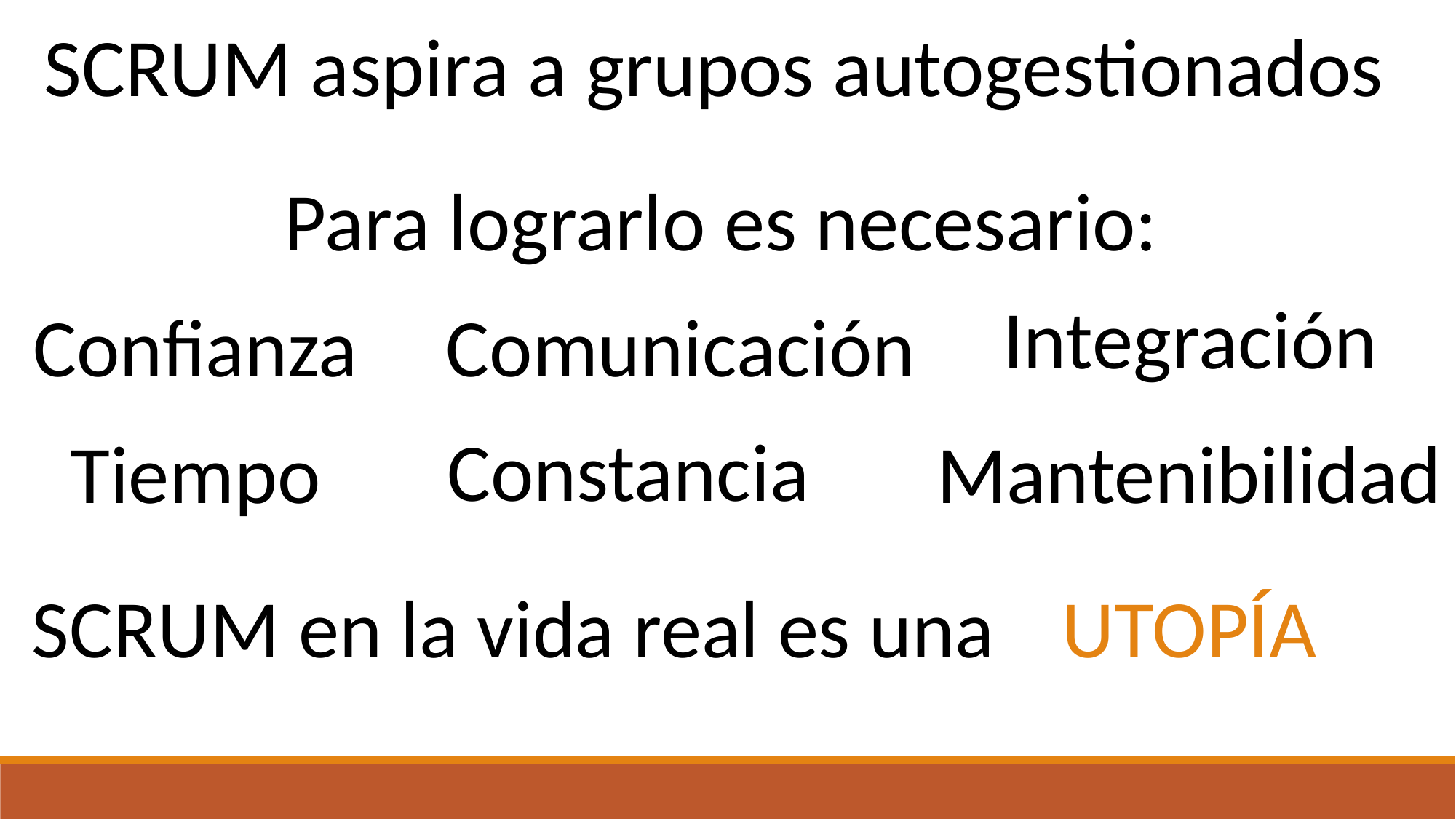

SCRUM aspira a grupos autogestionados
Para lograrlo es necesario:
Integración
Confianza
Comunicación
Constancia
Tiempo
Mantenibilidad
SCRUM en la vida real es una
UTOPÍA